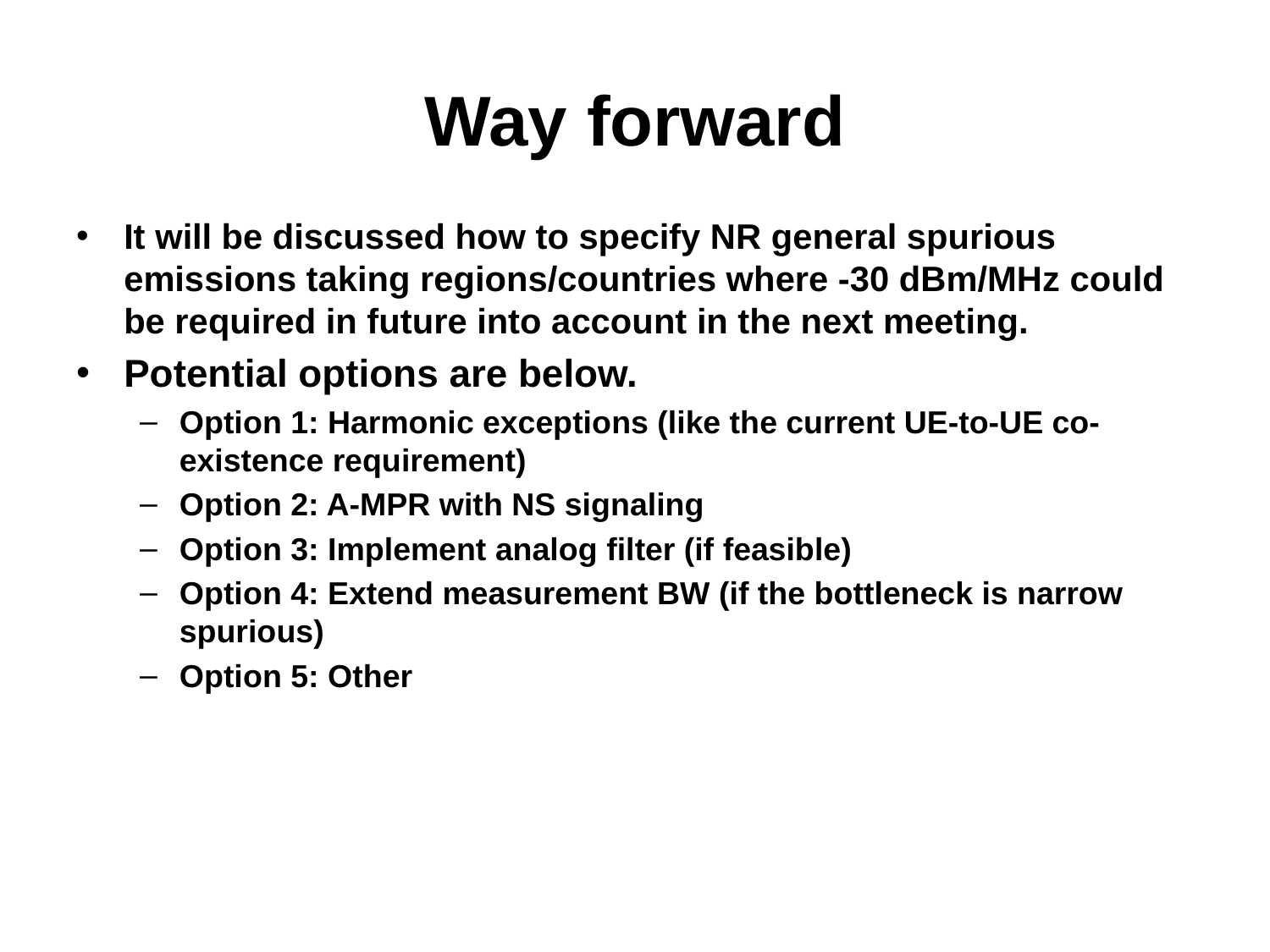

# Way forward
It will be discussed how to specify NR general spurious emissions taking regions/countries where -30 dBm/MHz could be required in future into account in the next meeting.
Potential options are below.
Option 1: Harmonic exceptions (like the current UE-to-UE co-existence requirement)
Option 2: A-MPR with NS signaling
Option 3: Implement analog filter (if feasible)
Option 4: Extend measurement BW (if the bottleneck is narrow spurious)
Option 5: Other